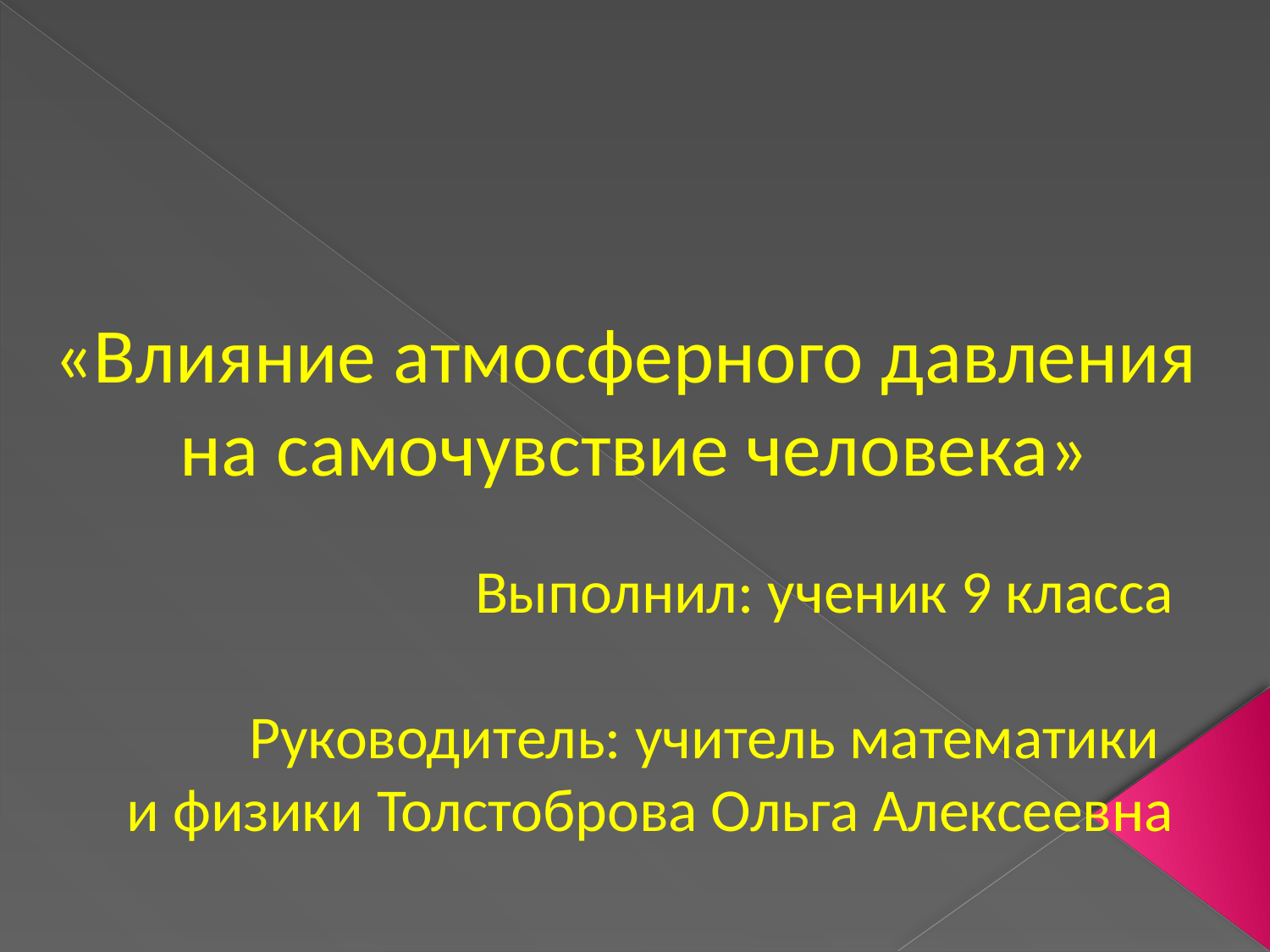

#
«Влияние атмосферного давления
на самочувствие человека»
Выполнил: ученик 9 класса

     Руководитель: учитель математики
и физики Толстоброва Ольга Алексеевна